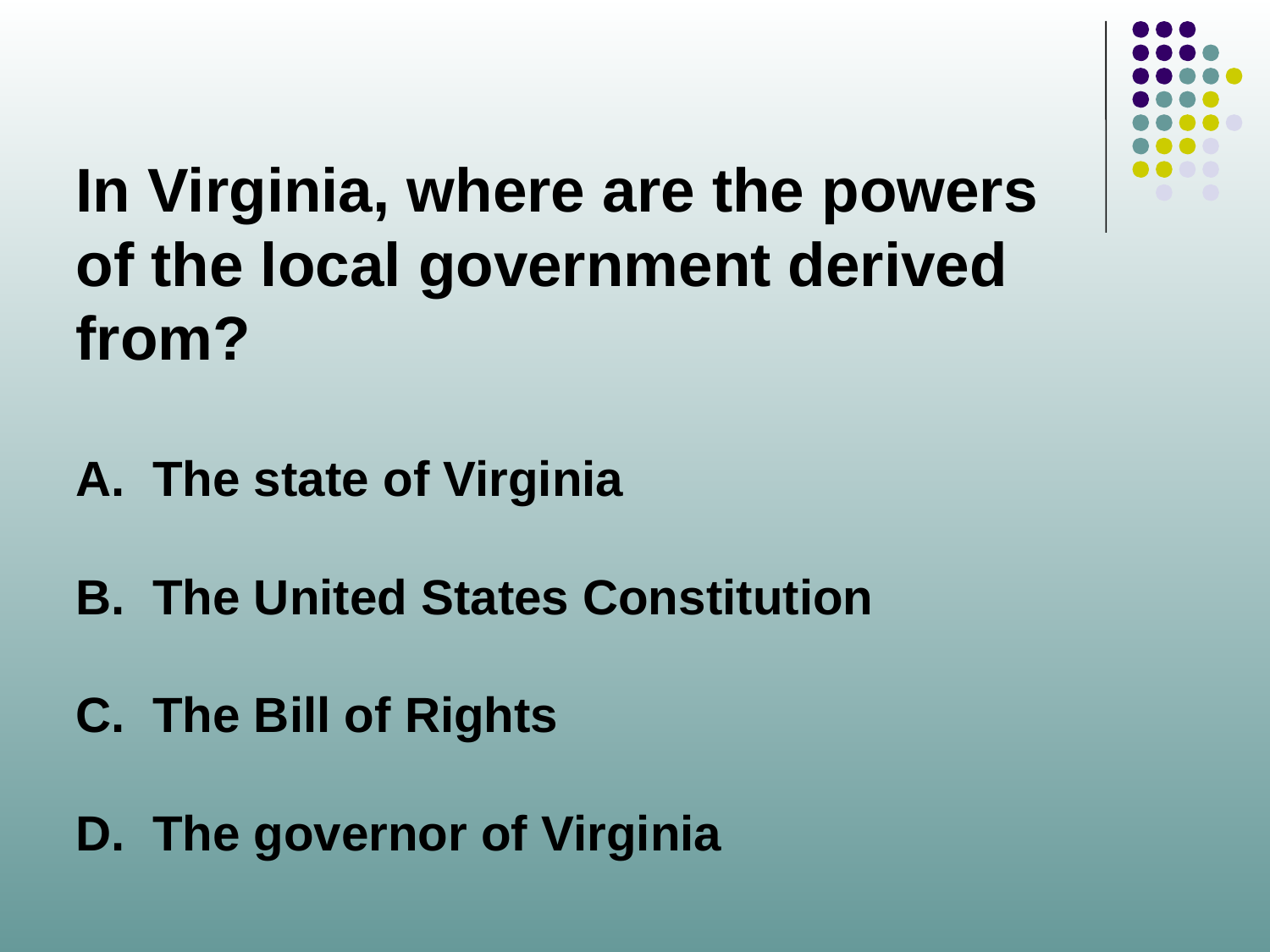

In Virginia, where are the powers of the local government derived from?
A.  The state of Virginia
B.  The United States Constitution
C.  The Bill of Rights
D.  The governor of Virginia